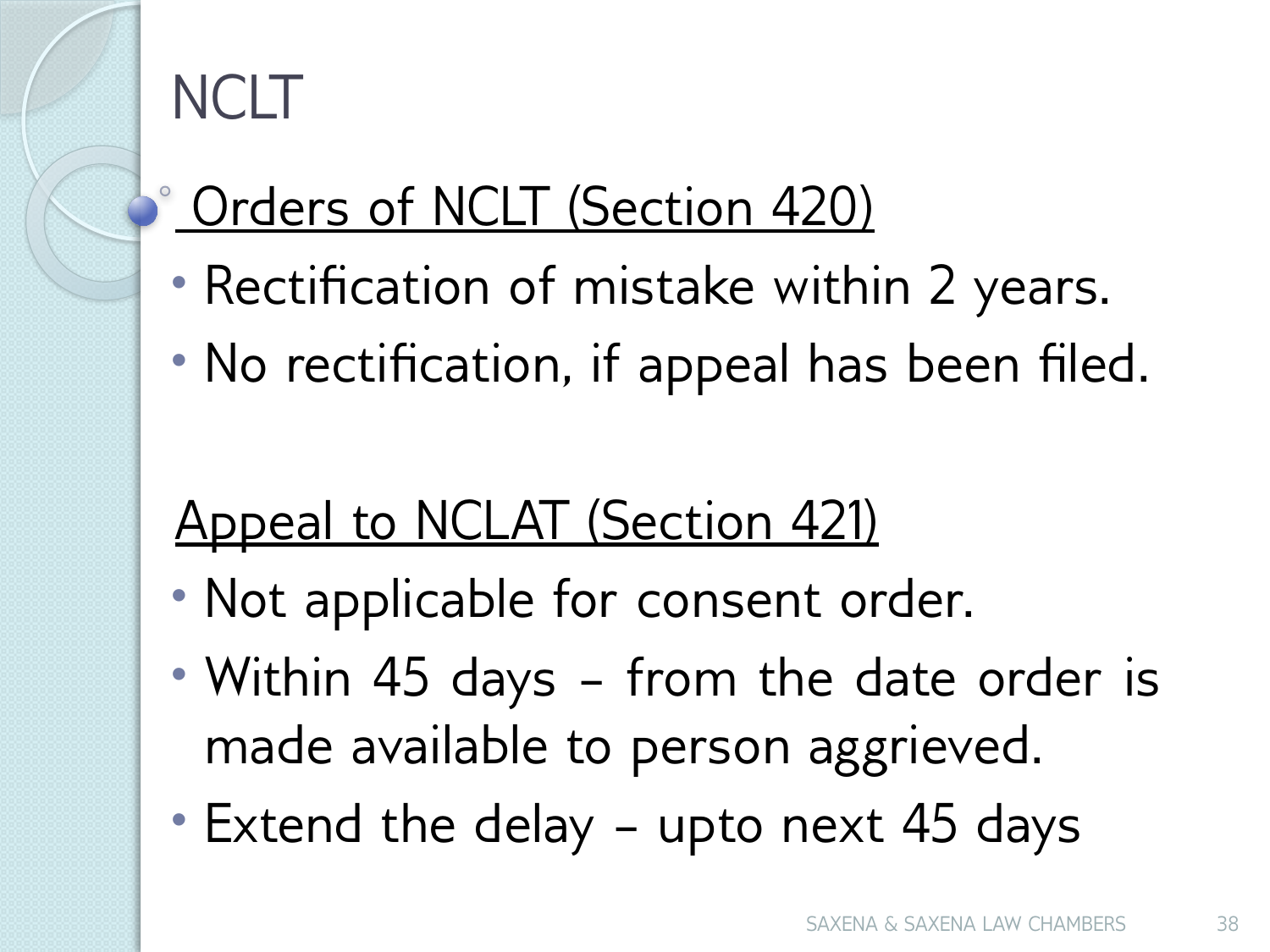

# NCLT
 Orders of NCLT (Section 420)
Rectification of mistake within 2 years.
No rectification, if appeal has been filed.

Appeal to NCLAT (Section 421)
Not applicable for consent order.
Within 45 days – from the date order is made available to person aggrieved.
Extend the delay – upto next 45 days

SAXENA & SAXENA LAW CHAMBERS
38